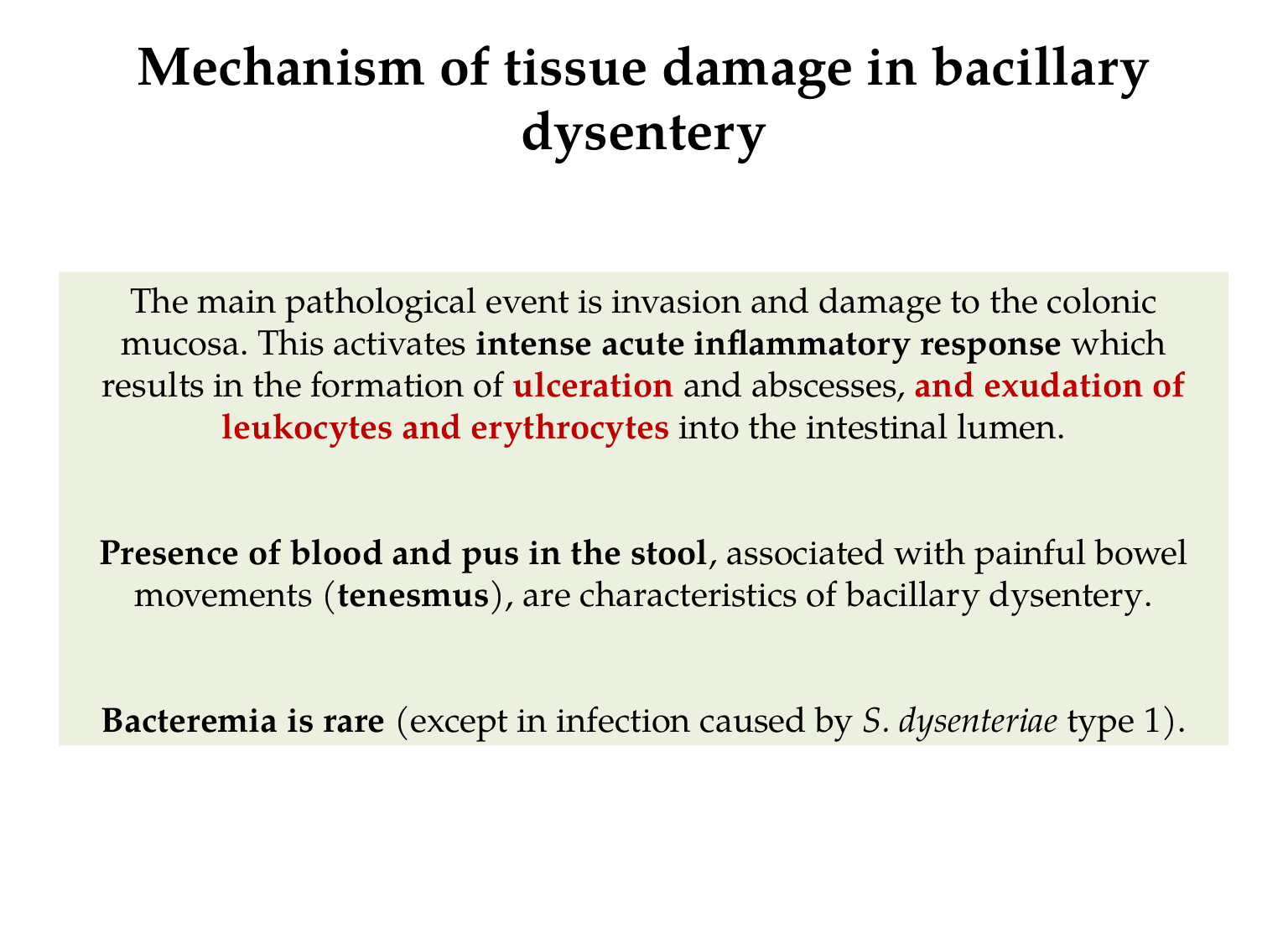

# Mechanism of tissue damage in bacillary dysentery
The main pathological event is invasion and damage to the colonic mucosa. This activates intense acute inflammatory response which results in the formation of ulceration and abscesses, and exudation of leukocytes and erythrocytes into the intestinal lumen.

Presence of blood and pus in the stool, associated with painful bowel movements (tenesmus), are characteristics of bacillary dysentery.

Bacteremia is rare (except in infection caused by S. dysenteriae type 1).